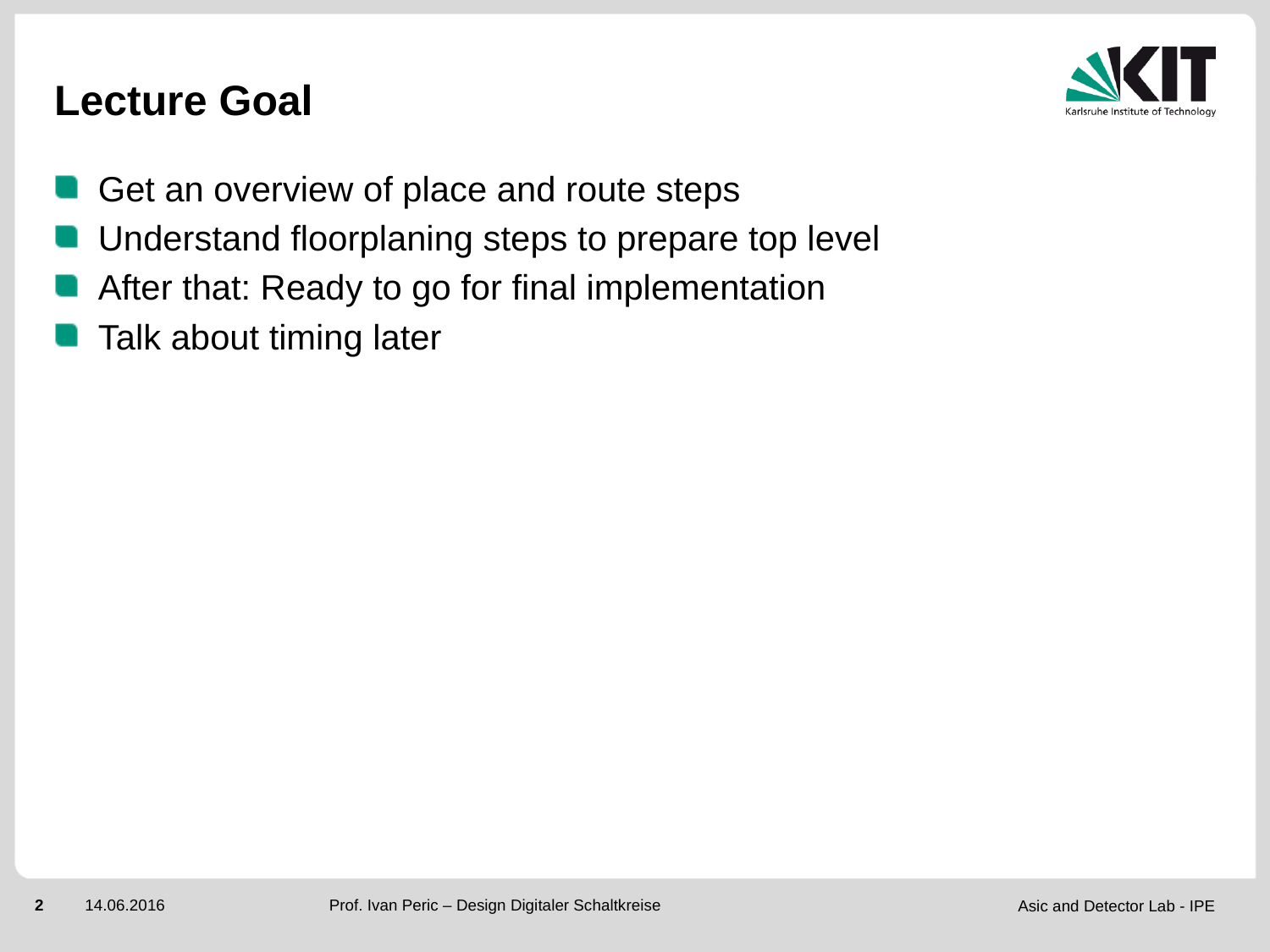

# Lecture Goal
Get an overview of place and route steps
Understand floorplaning steps to prepare top level
After that: Ready to go for final implementation
Talk about timing later